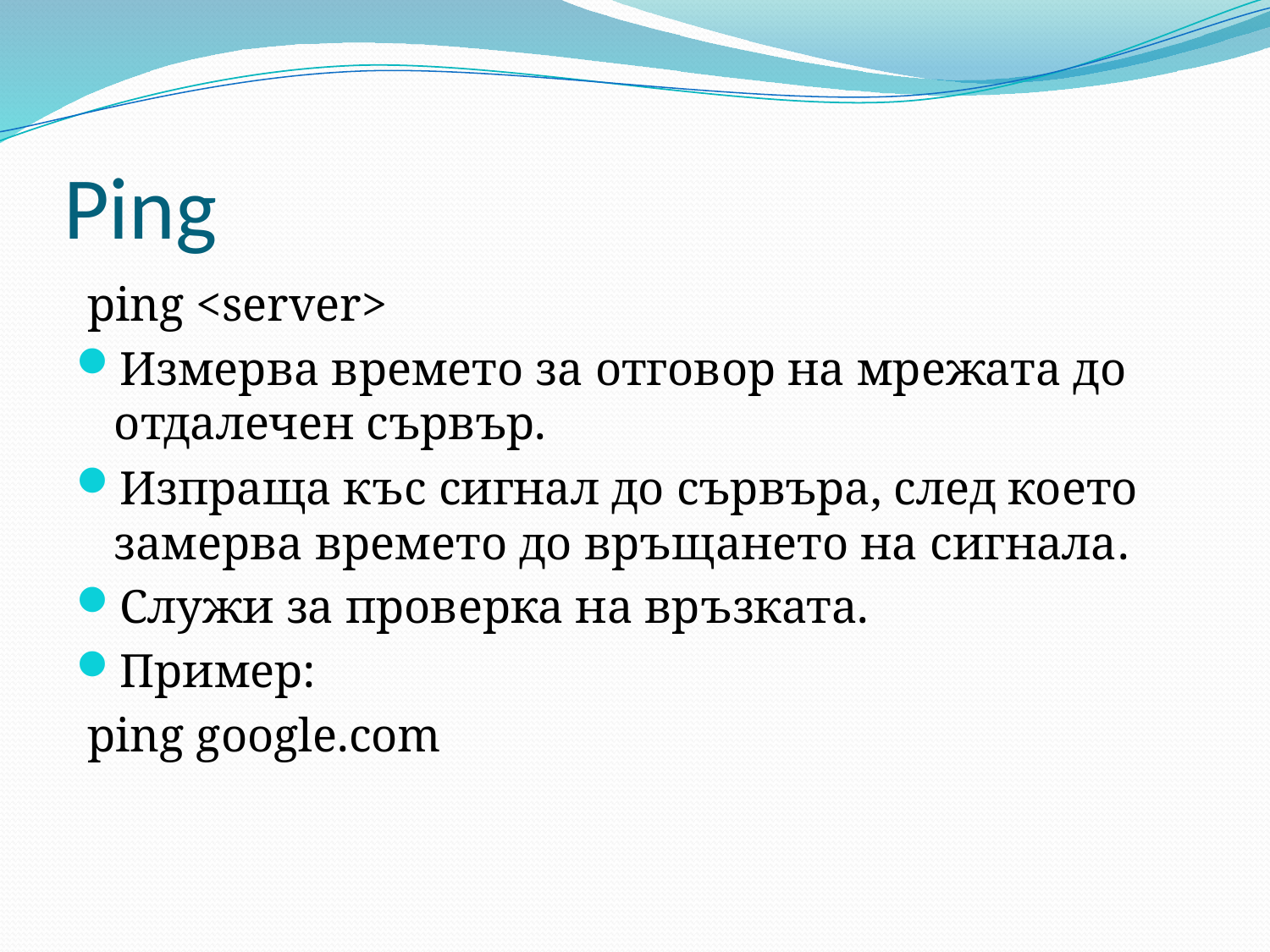

# Ping
ping <server>
Измерва времето за отговор на мрежата до отдалечен сървър.
Изпраща къс сигнал до сървъра, след което замерва времето до връщането на сигнала.
Служи за проверка на връзката.
Пример:
ping google.com